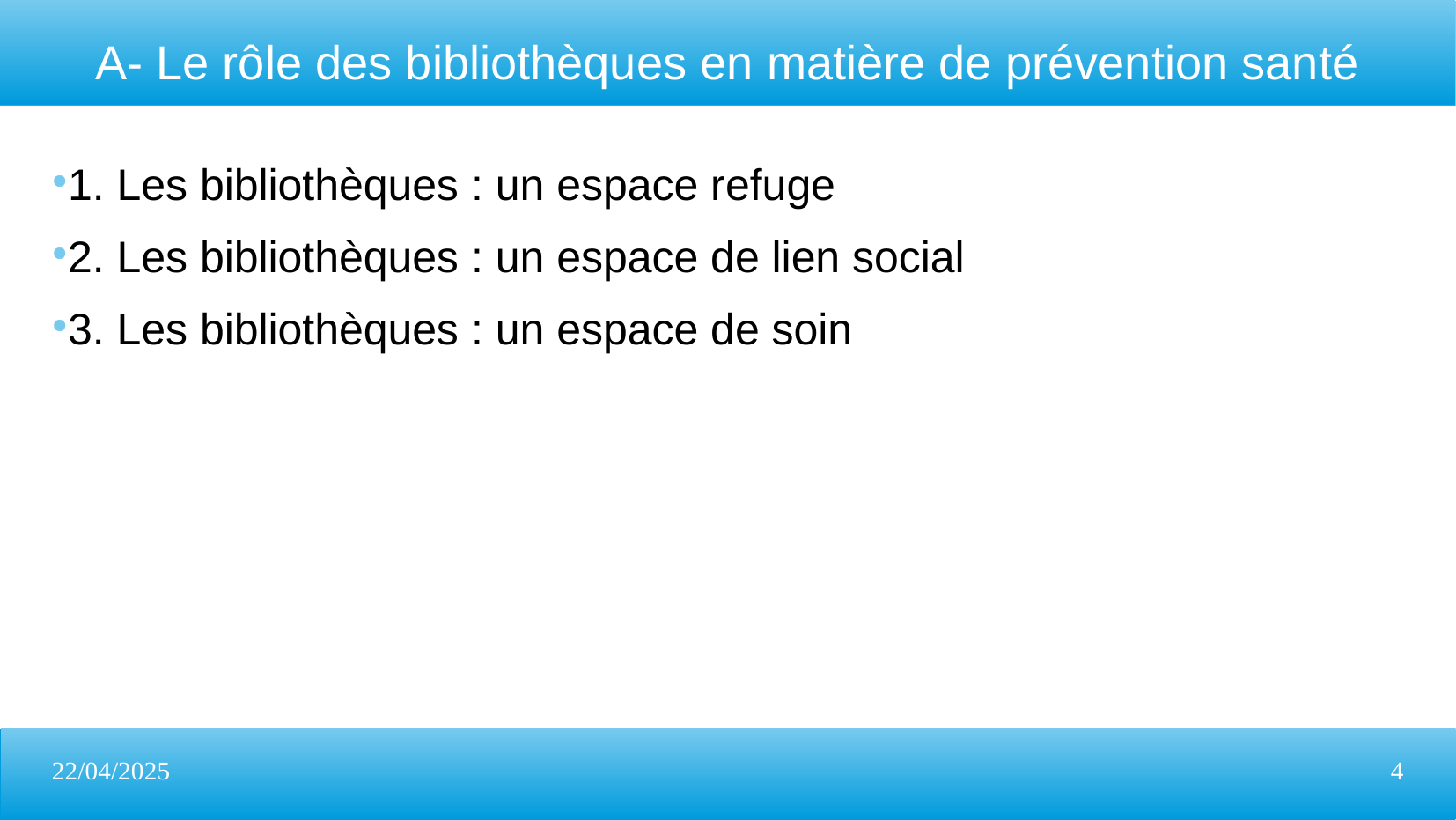

A- Le rôle des bibliothèques en matière de prévention santé
1. Les bibliothèques : un espace refuge
2. Les bibliothèques : un espace de lien social
3. Les bibliothèques : un espace de soin
22/04/2025
4